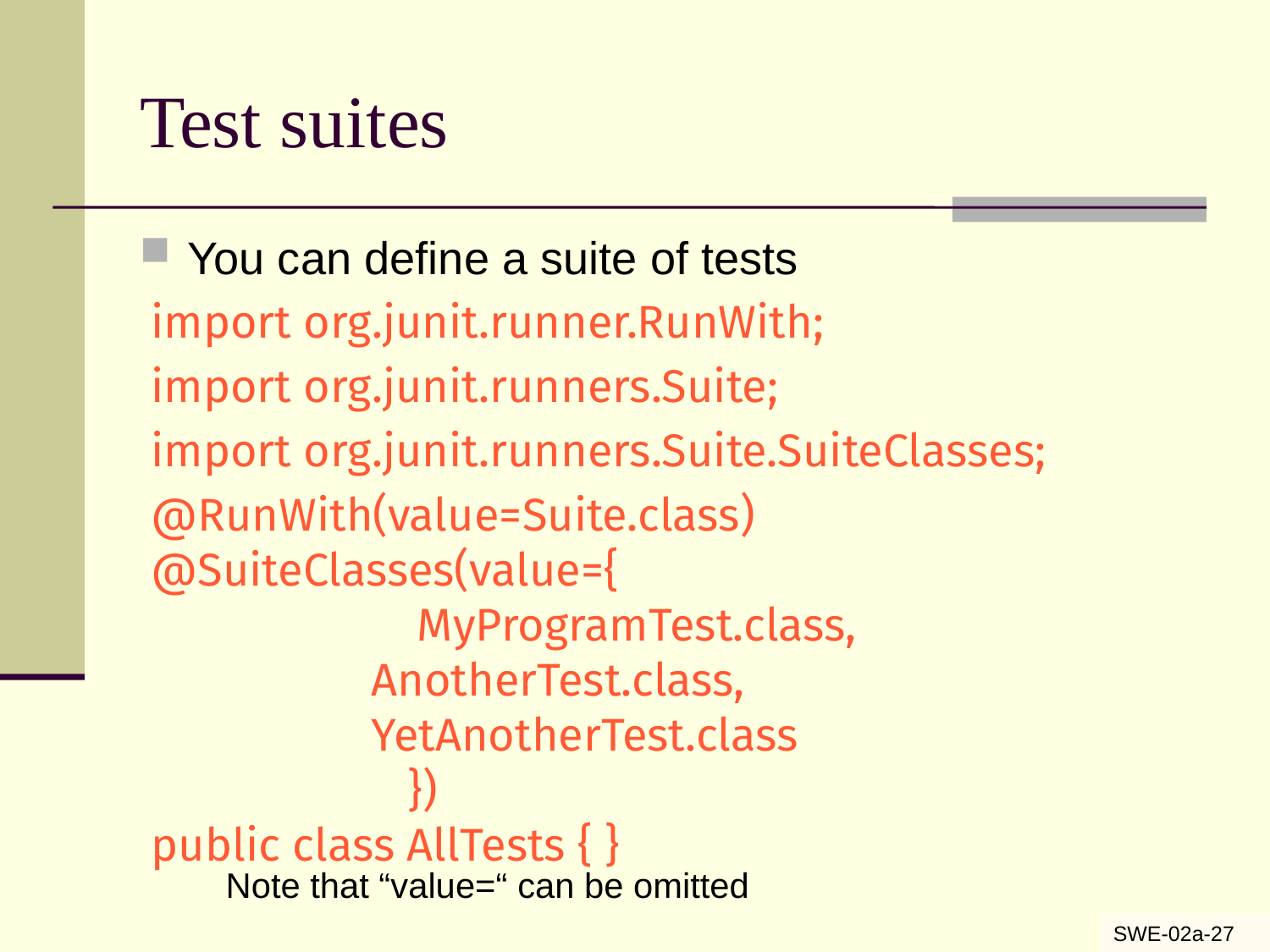

# Test suites
You can define a suite of tests
import org.junit.runner.RunWith;
import org.junit.runners.Suite;
import org.junit.runners.Suite.SuiteClasses;
@RunWith(value=Suite.class)
@SuiteClasses(value={                            				 MyProgramTest.class,
                  AnotherTest.class,
                  YetAnotherTest.class
                     })
public class AllTests { }
Note that “value=“ can be omitted